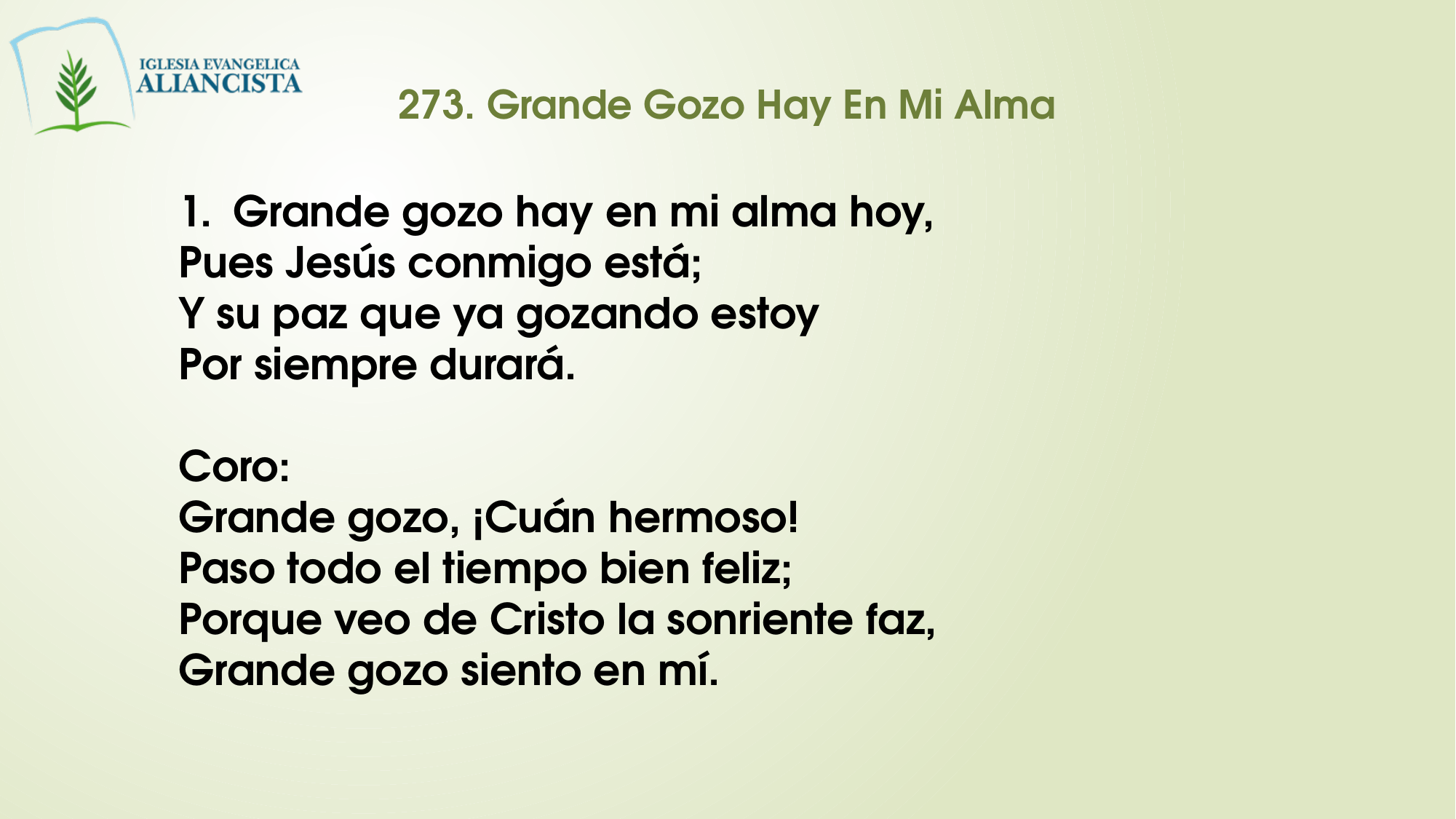

273. Grande Gozo Hay En Mi Alma
Grande gozo hay en mi alma hoy,
Pues Jesús conmigo está;
Y su paz que ya gozando estoy
Por siempre durará.

Coro:
Grande gozo, ¡Cuán hermoso!
Paso todo el tiempo bien feliz;
Porque veo de Cristo la sonriente faz,
Grande gozo siento en mí.